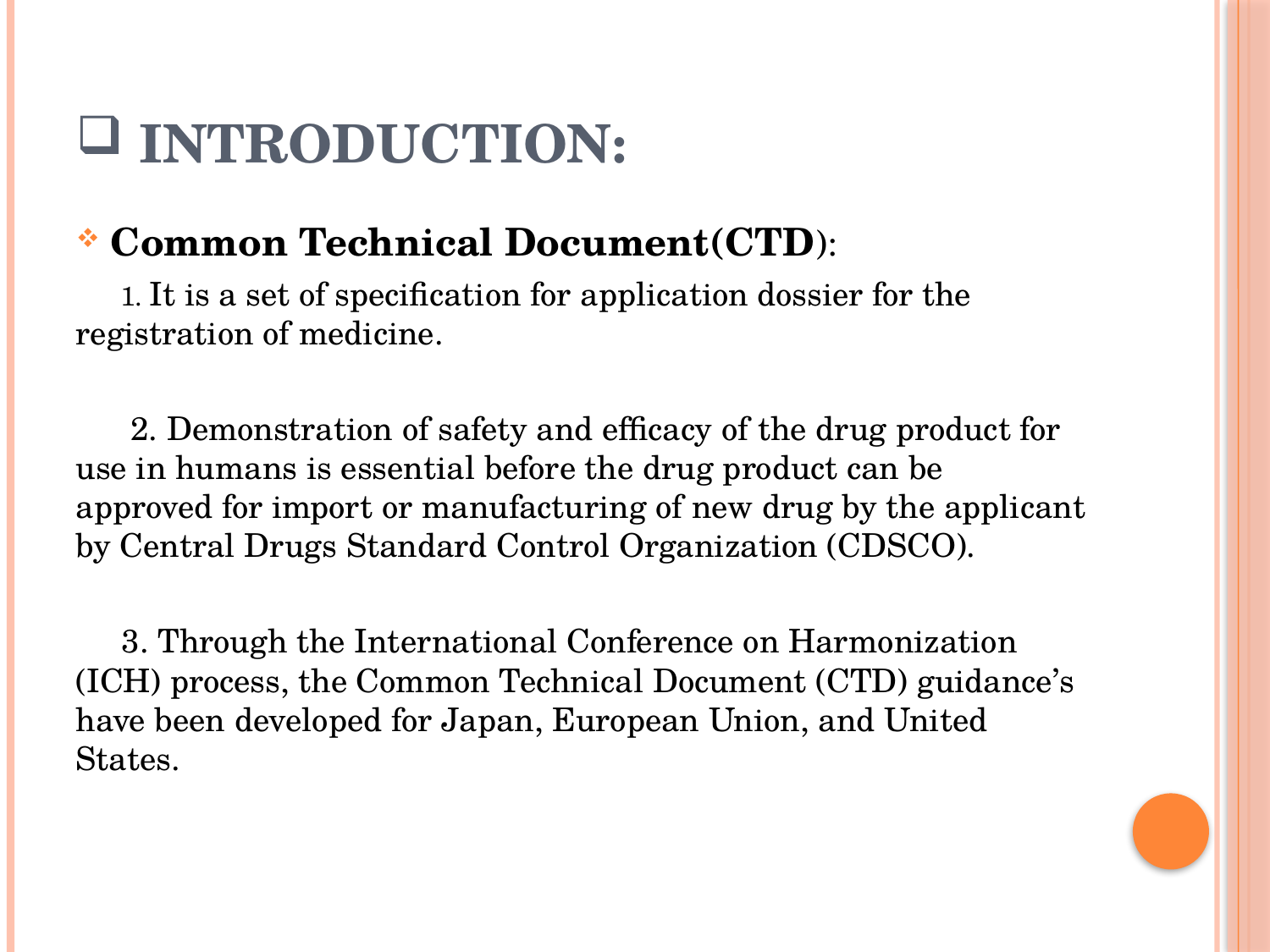

# INTRODUCTION:
Common Technical Document(CTD):
      1. It is a set of specification for application dossier for the registration of medicine.

      2. Demonstration of safety and efficacy of the drug product for use in humans is essential before the drug product can be approved for import or manufacturing of new drug by the applicant by Central Drugs Standard Control Organization (CDSCO).

     3. Through the International Conference on Harmonization (ICH) process, the Common Technical Document (CTD) guidance’s have been developed for Japan, European Union, and United States.